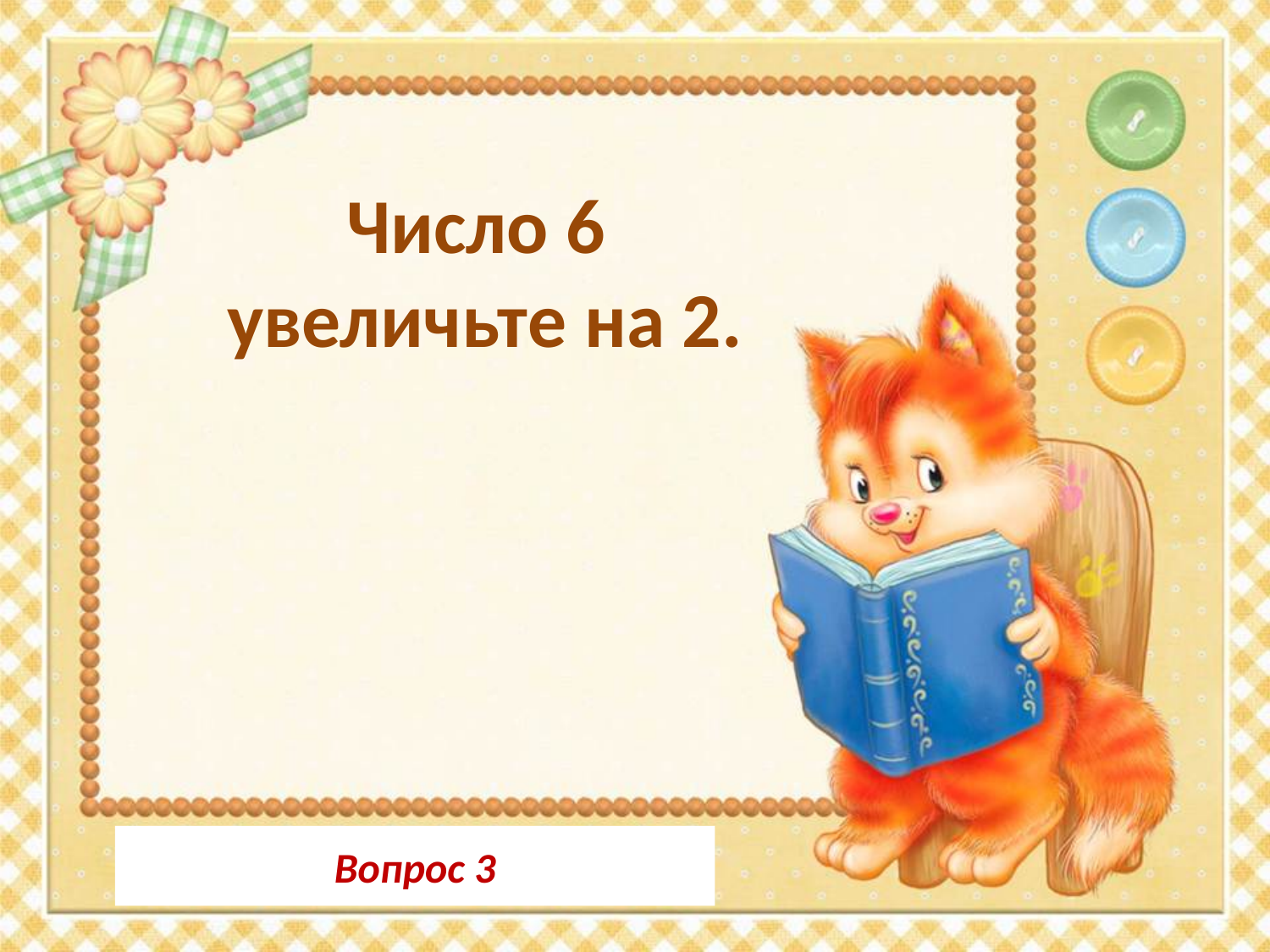

Число 6
увеличьте на 2.
Вопрос 3